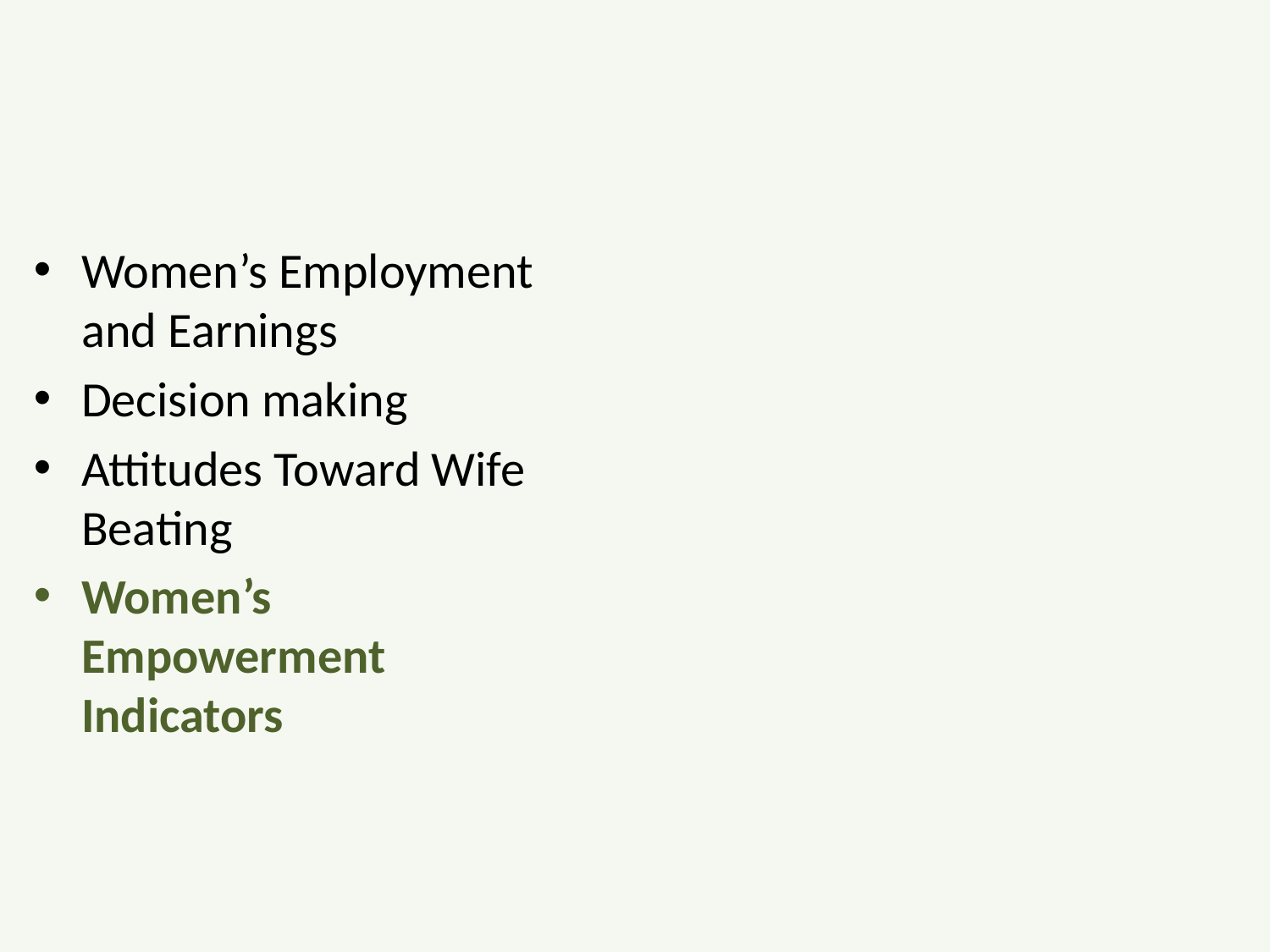

Women’s Employment and Earnings
Decision making
Attitudes Toward Wife Beating
Women’s Empowerment Indicators